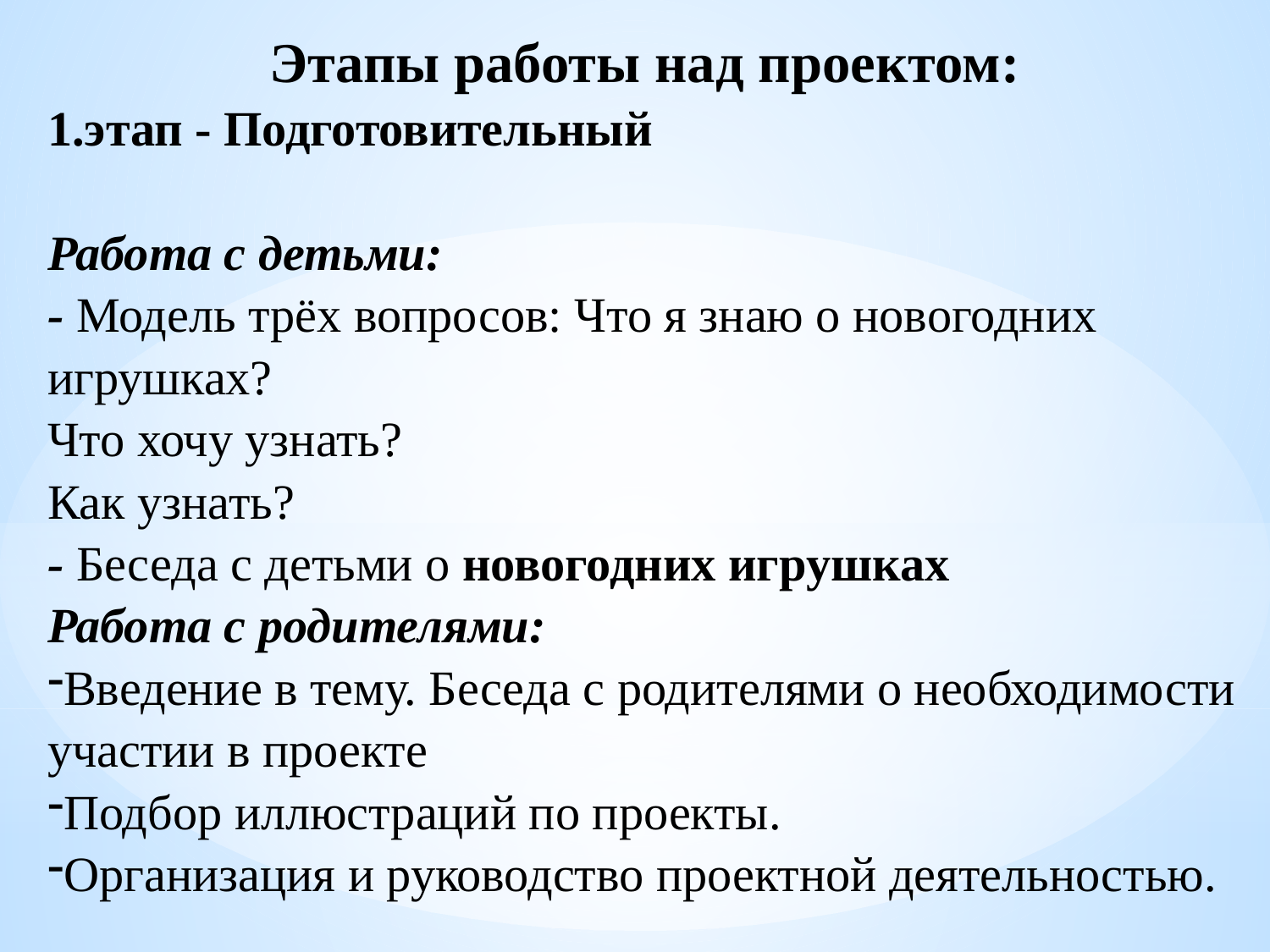

Этапы работы над проектом:
1.этап - Подготовительный

Работа с детьми:
- Модель трёх вопросов: Что я знаю о новогодних игрушках?
Что хочу узнать?
Как узнать?
- Беседа с детьми о новогодних игрушках
Работа с родителями:
Введение в тему. Беседа с родителями о необходимости участии в проекте
Подбор иллюстраций по проекты.
Организация и руководство проектной деятельностью.